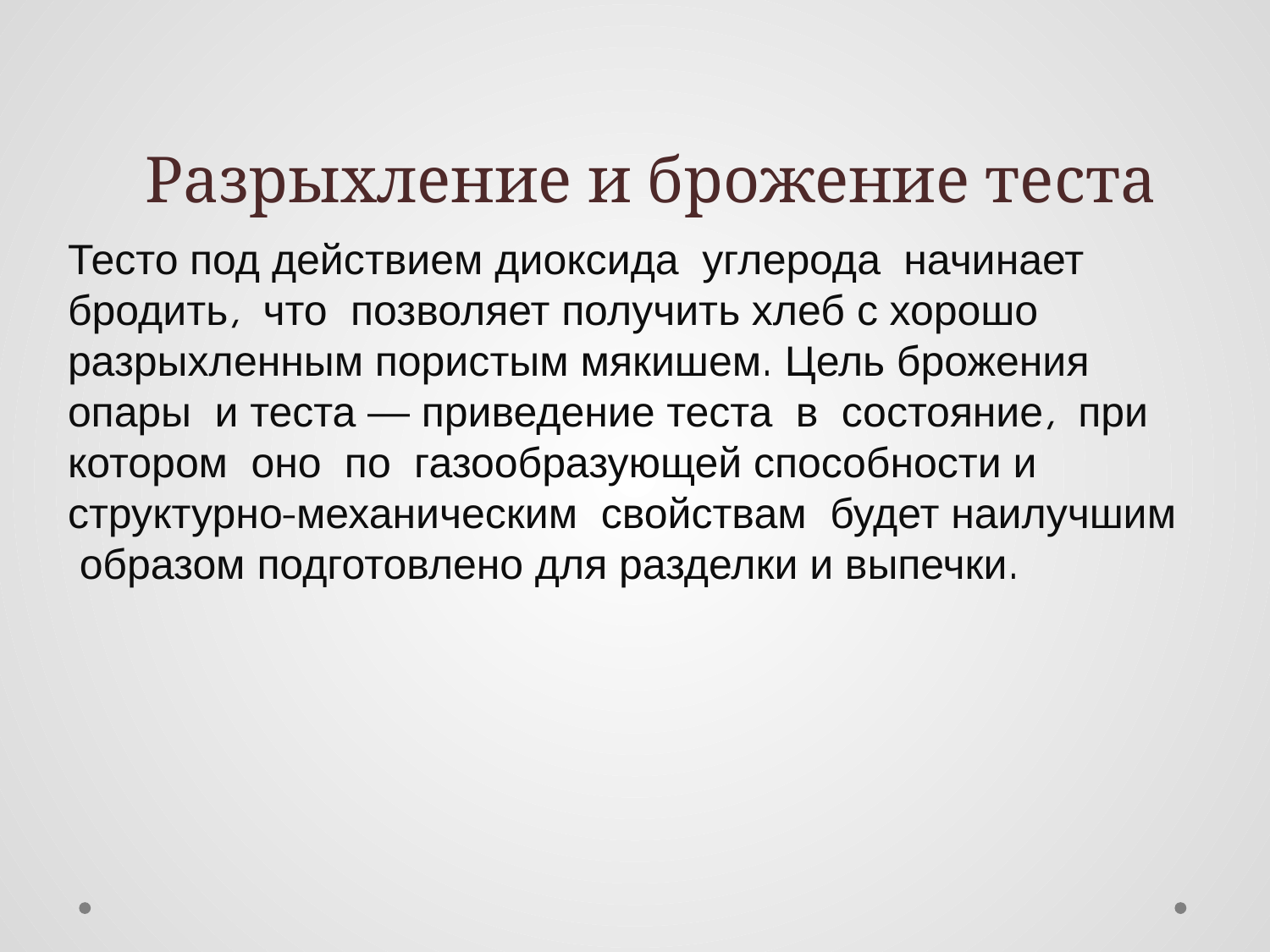

# Разрыхление и брожение теста
Тесто под действием диоксида  углерода  начинает  бродить,  что  позволяет получить хлеб с хорошо разрыхленным пористым мякишем. Цель брожения опары  и теста — приведение теста  в  состояние,  при  котором  оно  по  газообразующей способности и  структурно-механическим  свойствам  будет наилучшим  образом подготовлено для разделки и выпечки.